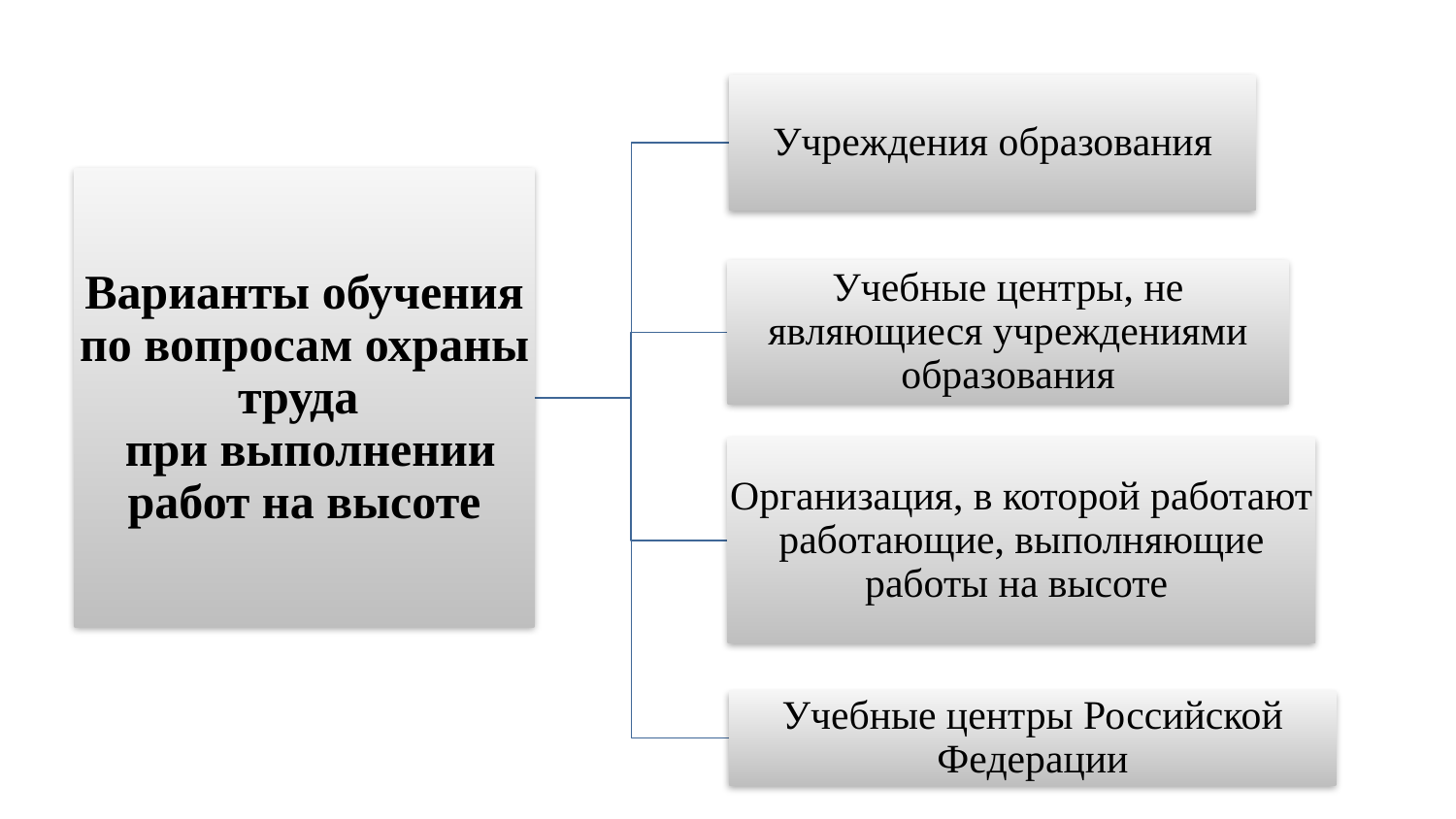

Варианты обучения по вопросам охраны труда
 при выполнении работ на высоте
Учреждения образования
Учебные центры, не являющиеся учреждениями образования
Организация, в которой работают работающие, выполняющие работы на высоте
Учебные центры Российской Федерации